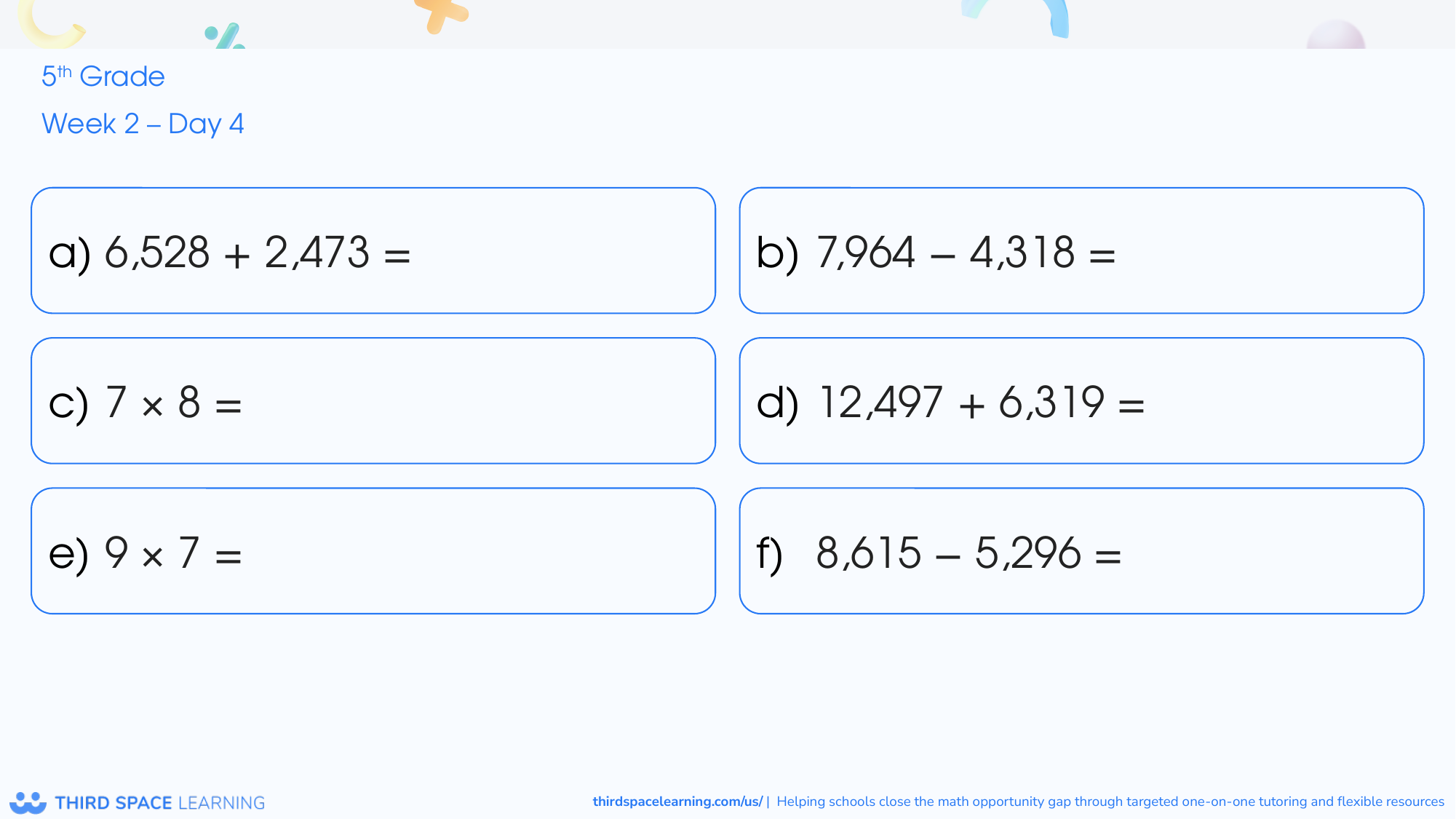

5th Grade
Week 2 – Day 4
6,528 + 2,473 =
7,964 − 4,318 =
7 × 8 =
12,497 + 6,319 =
9 × 7 =
8,615 − 5,296 =